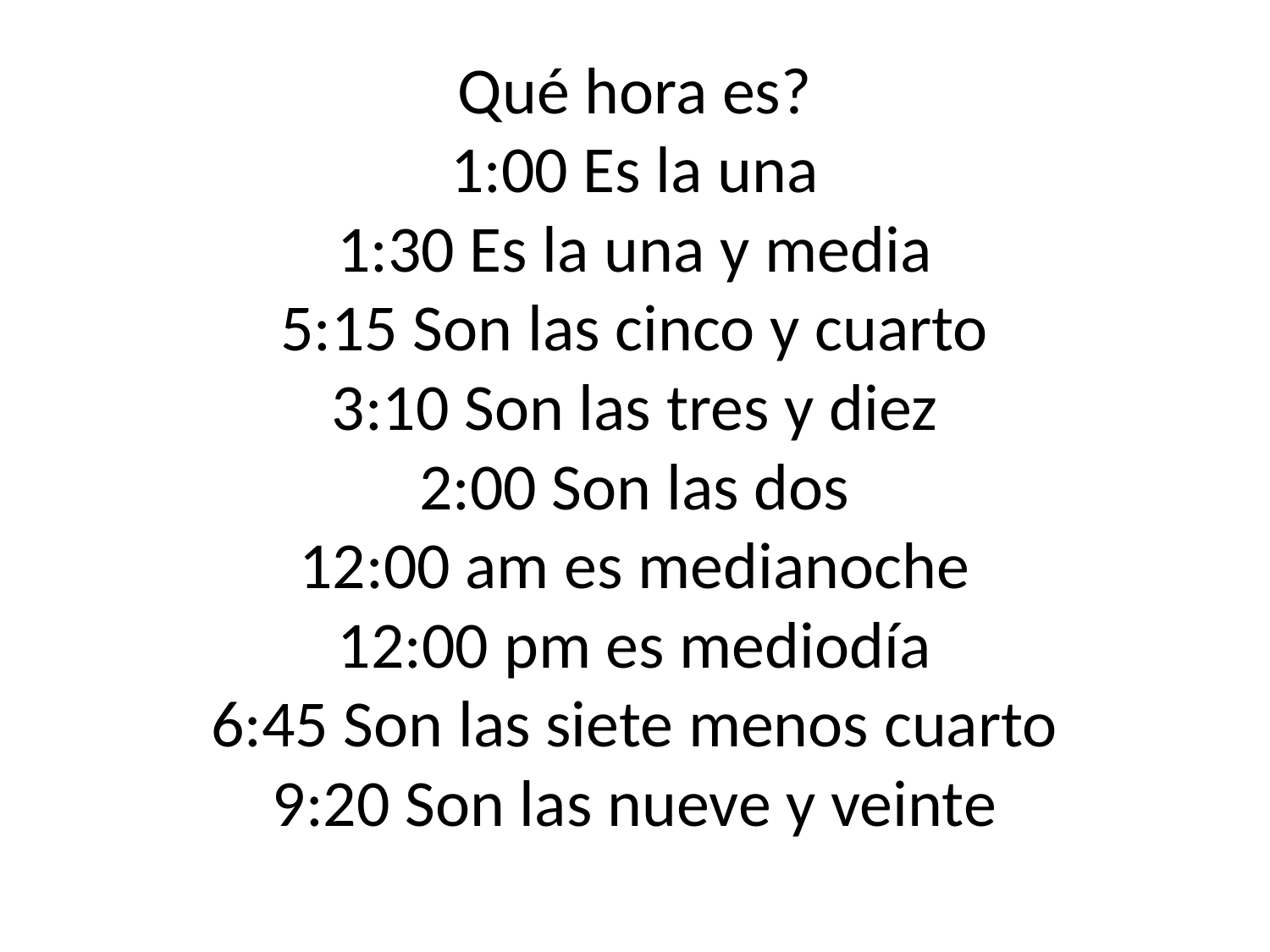

# Qué hora es? 1:00 Es la una 1:30 Es la una y media 5:15 Son las cinco y cuarto 3:10 Son las tres y diez 2:00 Son las dos 12:00 am es medianoche 12:00 pm es mediodía 6:45 Son las siete menos cuarto 9:20 Son las nueve y veinte